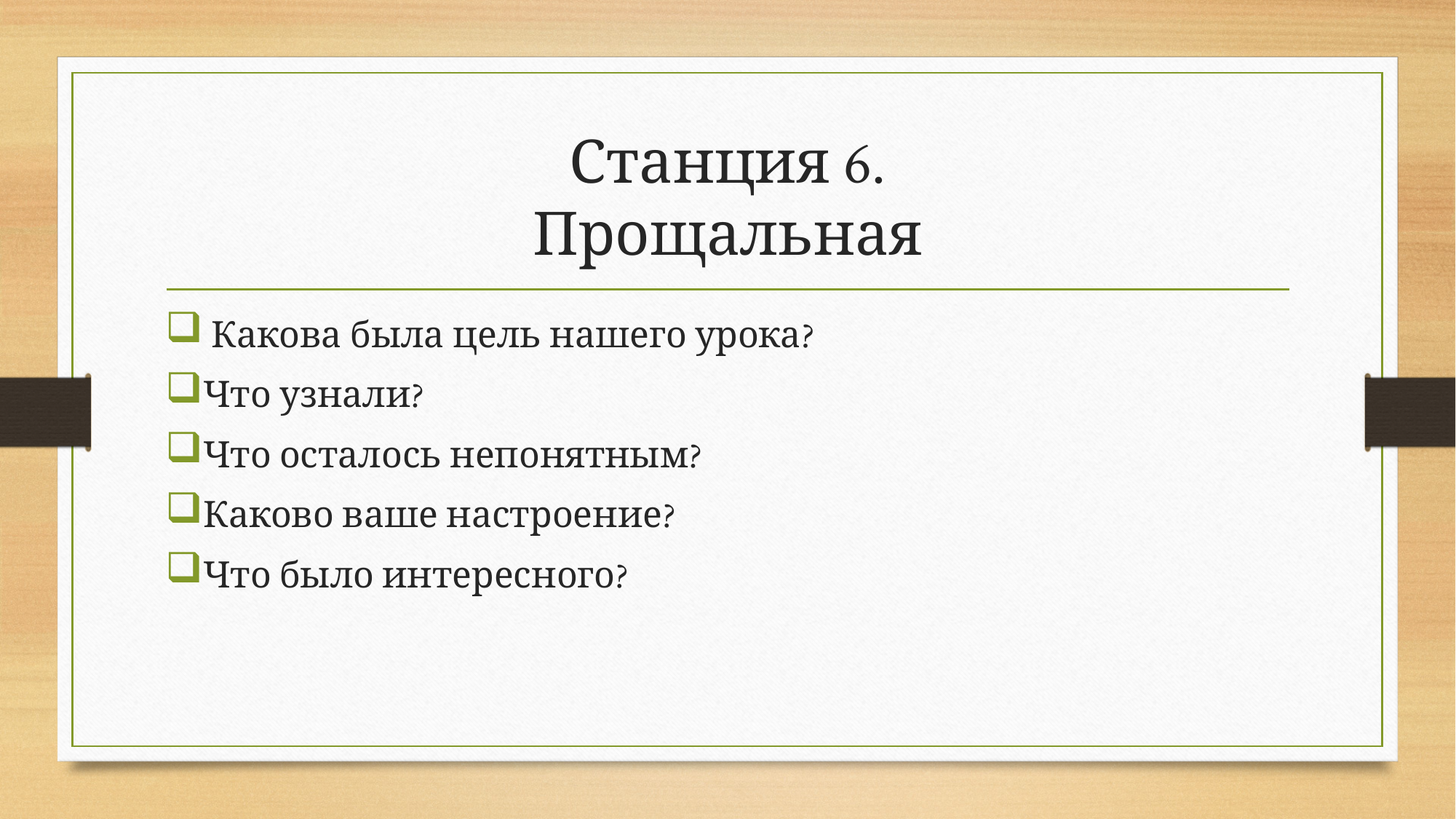

# Станция 6. Прощальная
 Какова была цель нашего урока?
Что узнали?
Что осталось непонятным?
Каково ваше настроение?
Что было интересного?